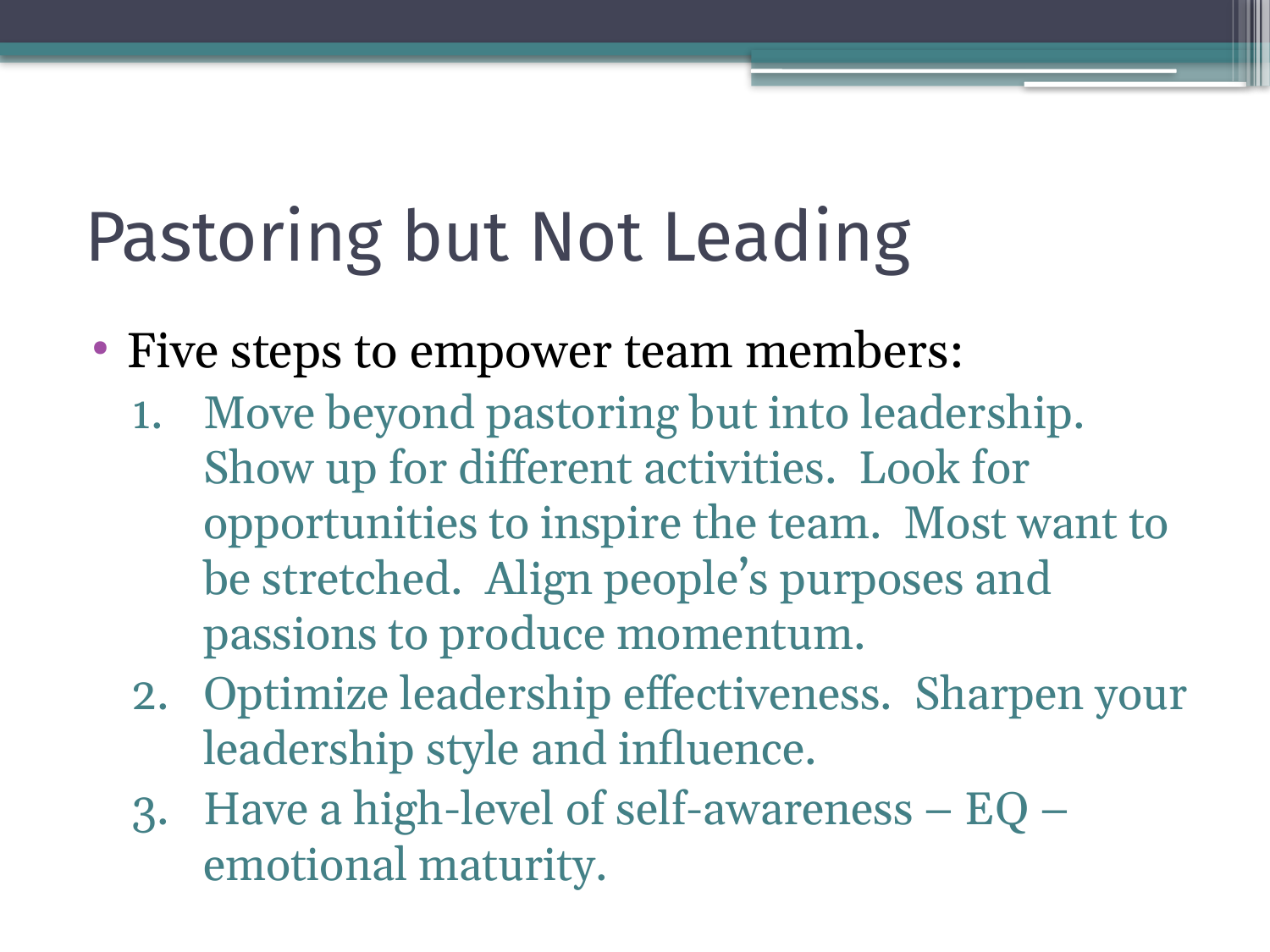

# Pastoring but Not Leading
Five steps to empower team members:
Move beyond pastoring but into leadership.  Show up for different activities.  Look for opportunities to inspire the team.  Most want to be stretched.  Align people’s purposes and passions to produce momentum.
Optimize leadership effectiveness.  Sharpen your leadership style and influence.
Have a high-level of self-awareness – EQ – emotional maturity.